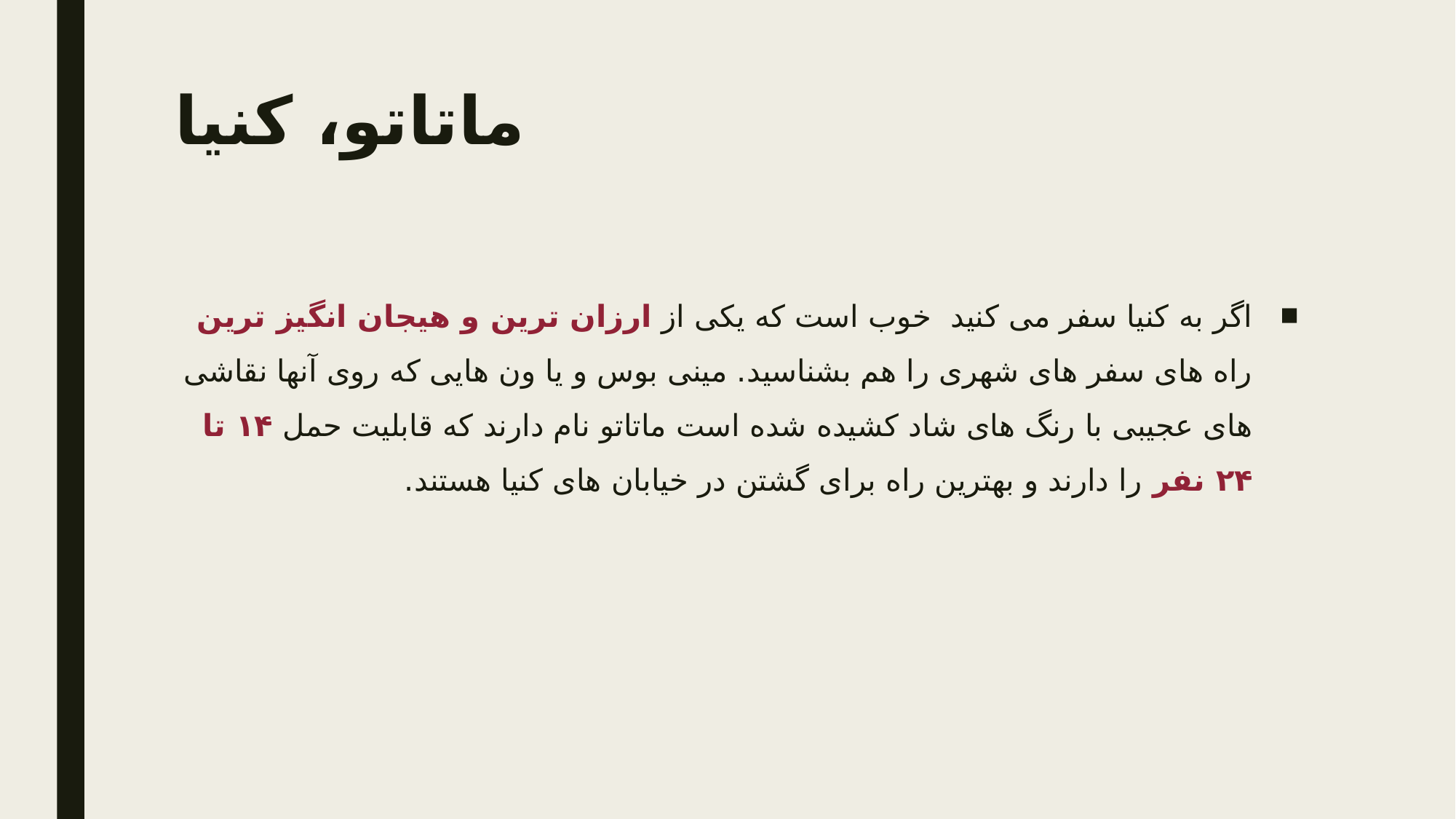

# ماتاتو، کنیا
اگر به کنیا سفر می کنید  خوب است که یکی از ارزان ترین و هیجان انگیز ترین راه های سفر های شهری را هم بشناسید. مینی بوس و یا ون هایی که روی آنها نقاشی های عجیبی با رنگ های شاد کشیده شده است ماتاتو نام دارند که قابلیت حمل ۱۴ تا ۲۴ نفر را دارند و بهترین راه برای گشتن در خیابان های کنیا هستند.